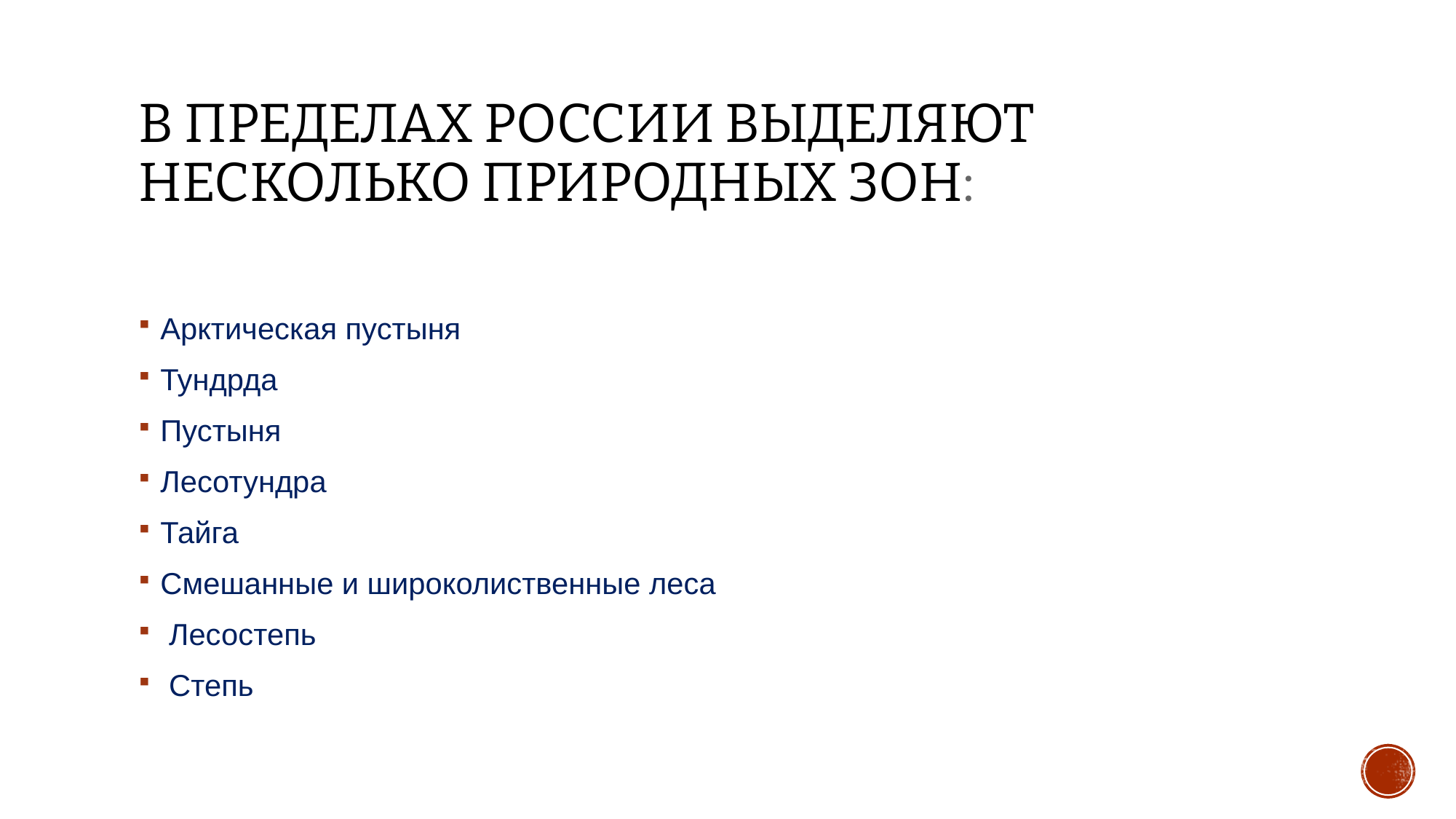

# В пределах России выделяют несколько природных зон:

Арктическая пустыня
Тундрда
Пустыня
Лесотундра
Тайга
Смешанные и широколиственные леса
 Лесостепь
 Степь